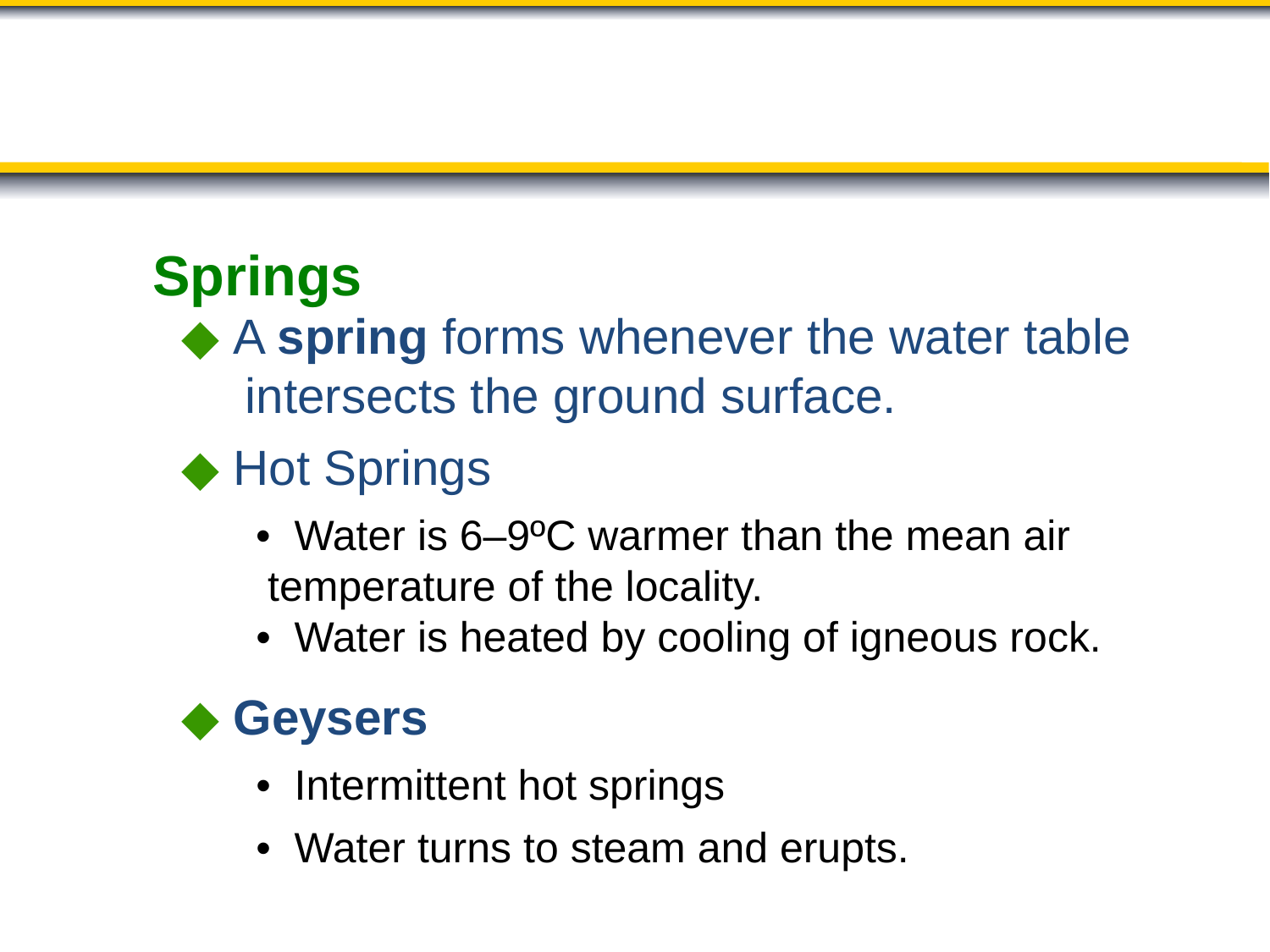

Springs
◆ A spring forms whenever the water table intersects the ground surface.
◆ Hot Springs
•  Water is 6–9ºC warmer than the mean air
 temperature of the locality.
•  Water is heated by cooling of igneous rock.
◆ Geysers
•  Intermittent hot springs
•  Water turns to steam and erupts.